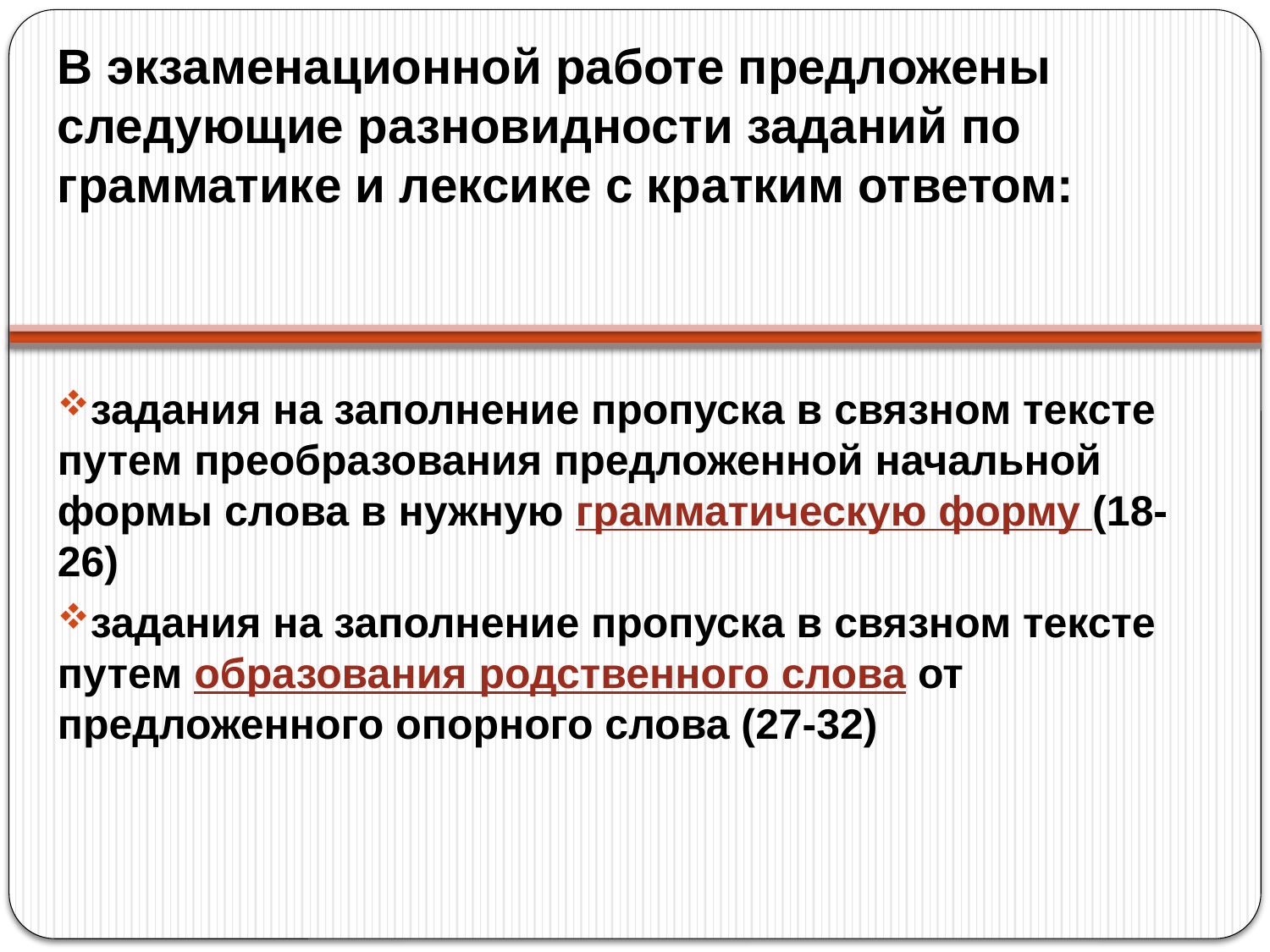

# В экзаменационной работе предложены следующие разновидности заданий по грамматике и лексике с кратким ответом:
задания на заполнение пропуска в связном тексте путем преобразования предложенной начальной формы слова в нужную грамматическую форму (18-26)
задания на заполнение пропуска в связном тексте путем образования родственного слова от предложенного опорного слова (27-32)